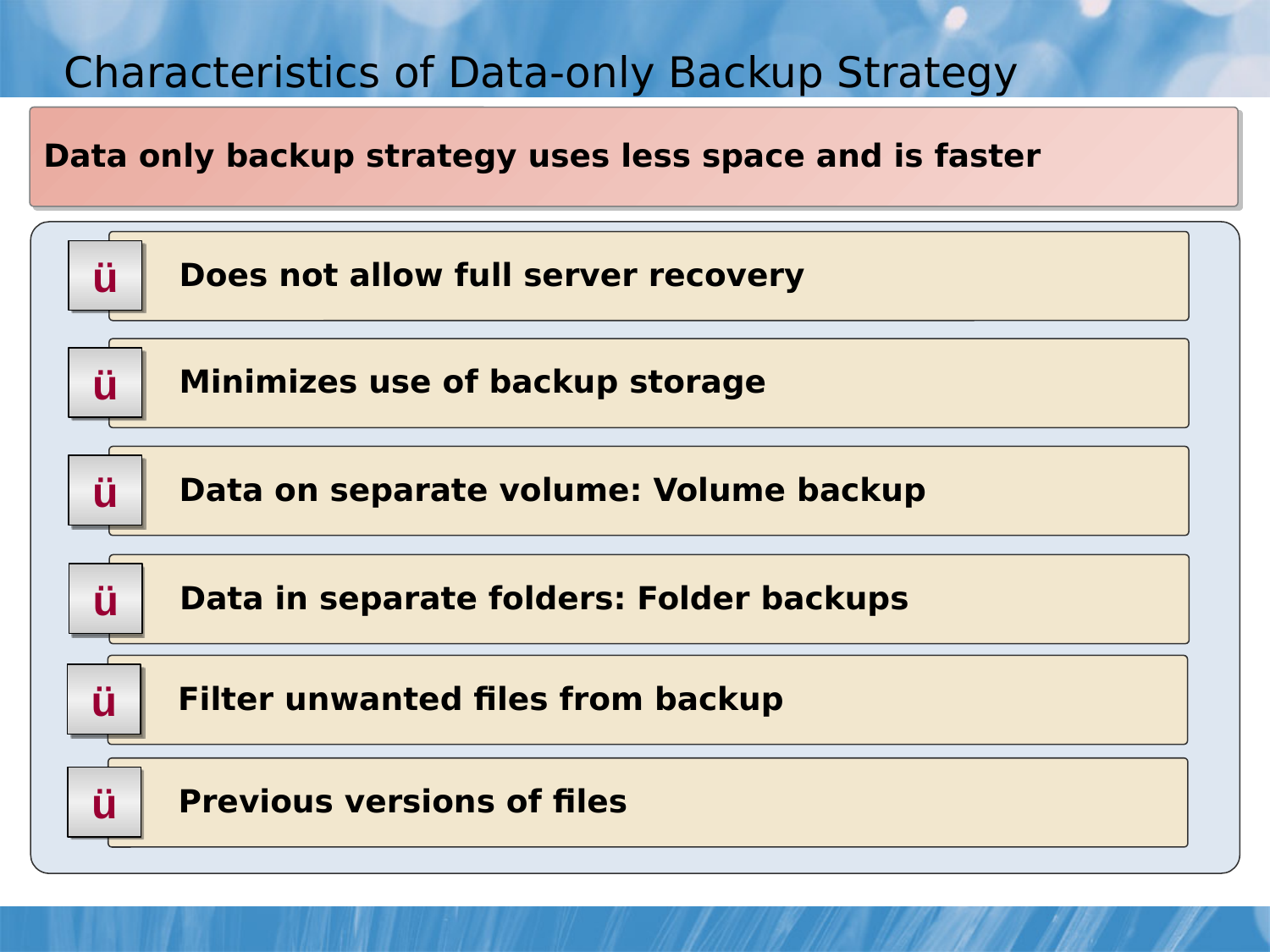

# Characteristics of Data-only Backup Strategy
Data only backup strategy uses less space and is faster

	   Does not allow full server recovery
ü
	   Minimizes use of backup storage
ü
	   Data on separate volume: Volume backup
ü
	   Data in separate folders: Folder backups
ü
	   Filter unwanted files from backup
ü
	   Previous versions of files
ü